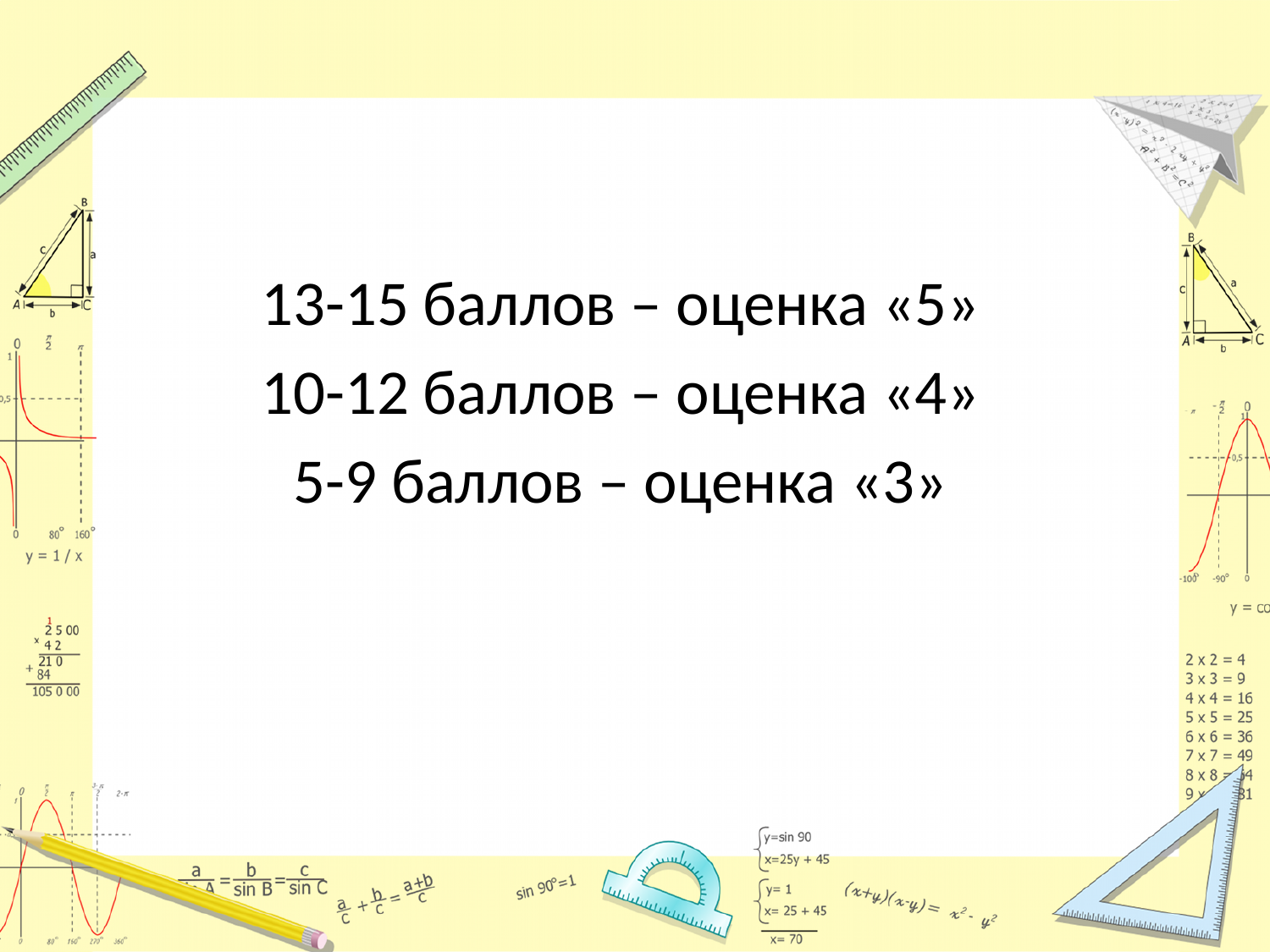

13-15 баллов – оценка «5»
10-12 баллов – оценка «4»
5-9 баллов – оценка «3»